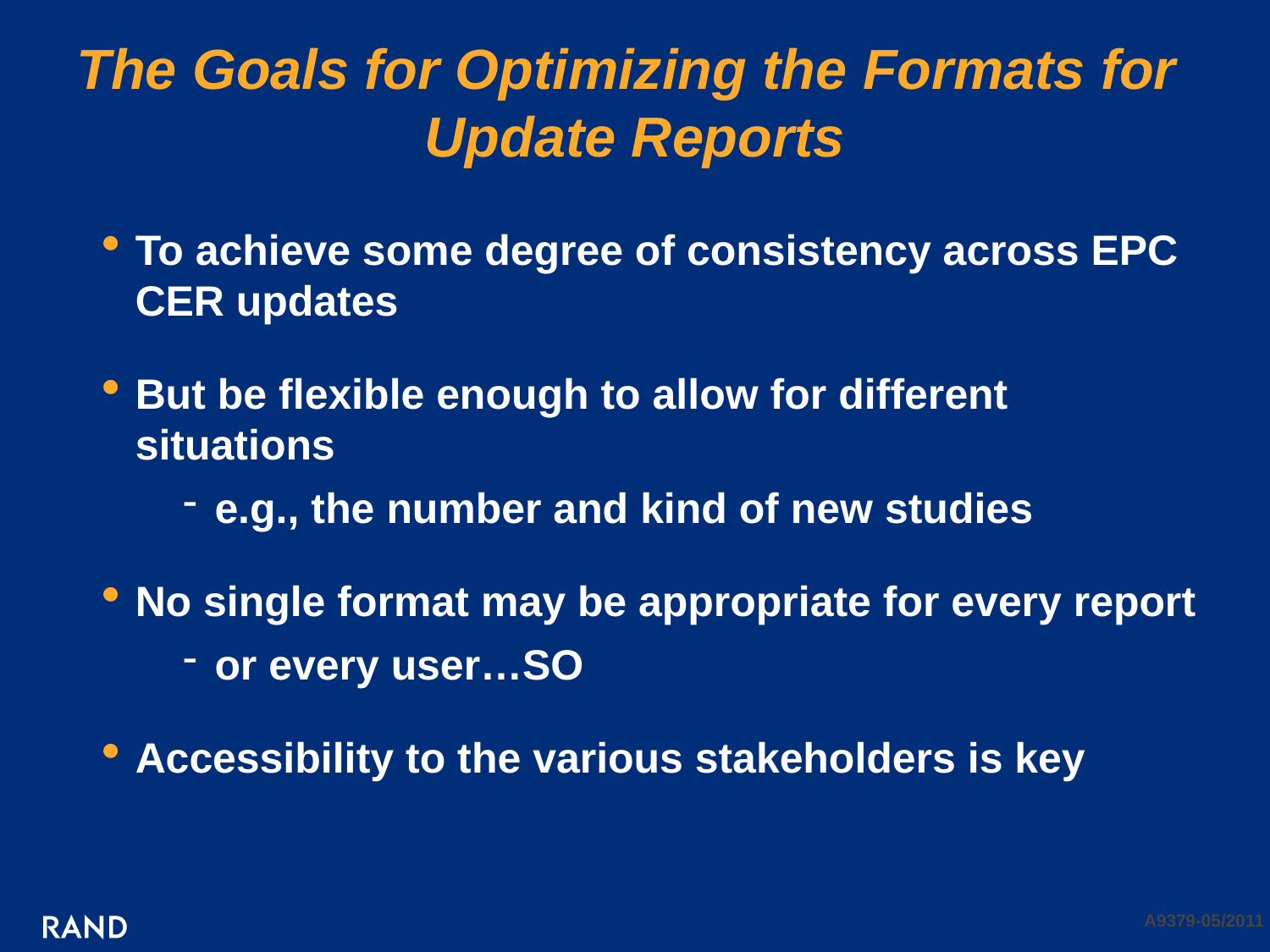

# The Goals for Optimizing the Formats for  Update Reports
To achieve some degree of consistency across EPC CER updates
But be flexible enough to allow for different situations
e.g., the number and kind of new studies
No single format may be appropriate for every report
or every user…SO
Accessibility to the various stakeholders is key